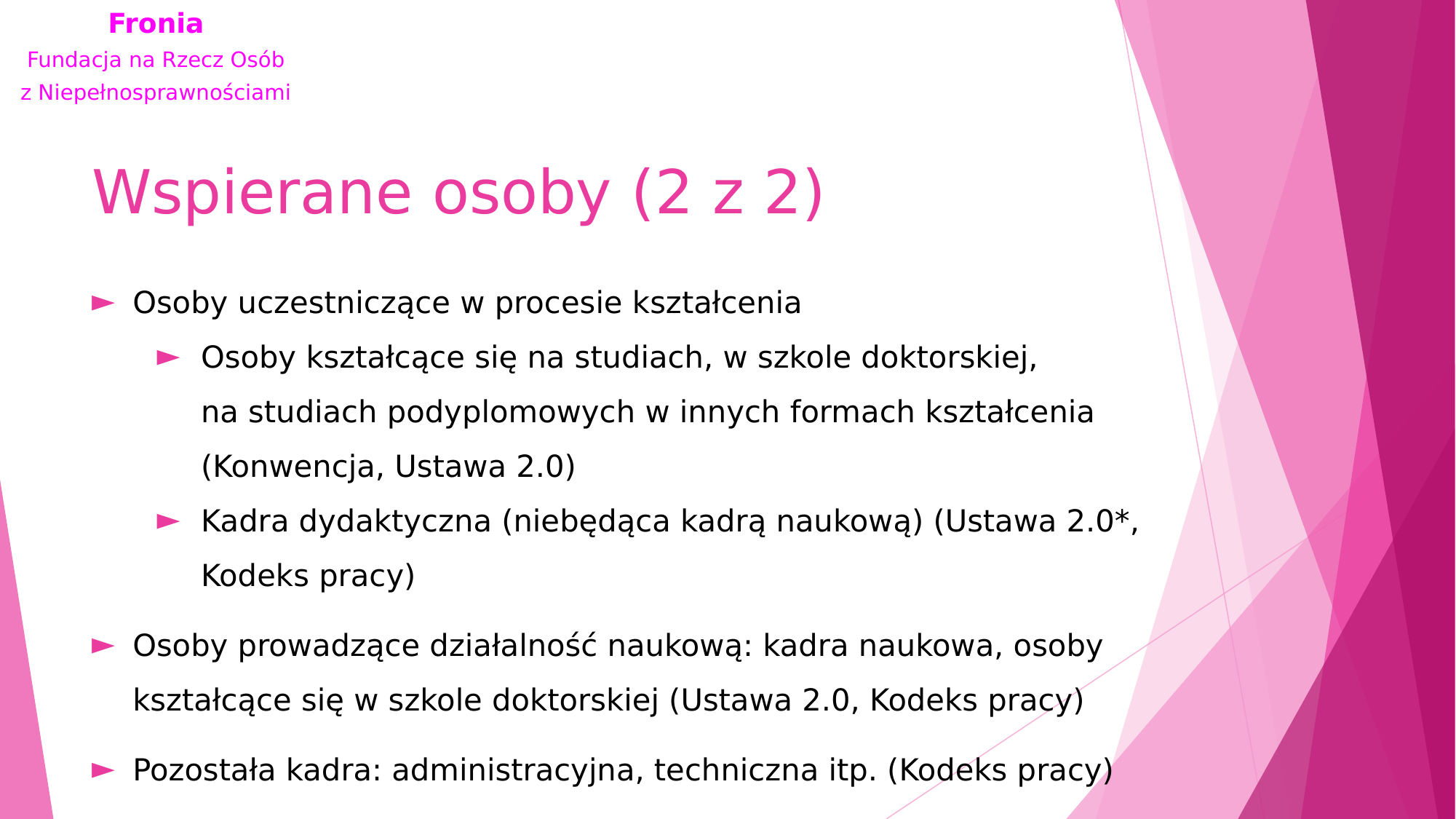

# Wspierane osoby (2 z 2)
Osoby uczestniczące w procesie kształcenia
Osoby kształcące się na studiach, w szkole doktorskiej, na studiach podyplomowych w innych formach kształcenia (Konwencja, Ustawa 2.0)
Kadra dydaktyczna (niebędąca kadrą naukową) (Ustawa 2.0*, Kodeks pracy)
Osoby prowadzące działalność naukową: kadra naukowa, osoby kształcące się w szkole doktorskiej (Ustawa 2.0, Kodeks pracy)
Pozostała kadra: administracyjna, techniczna itp. (Kodeks pracy)